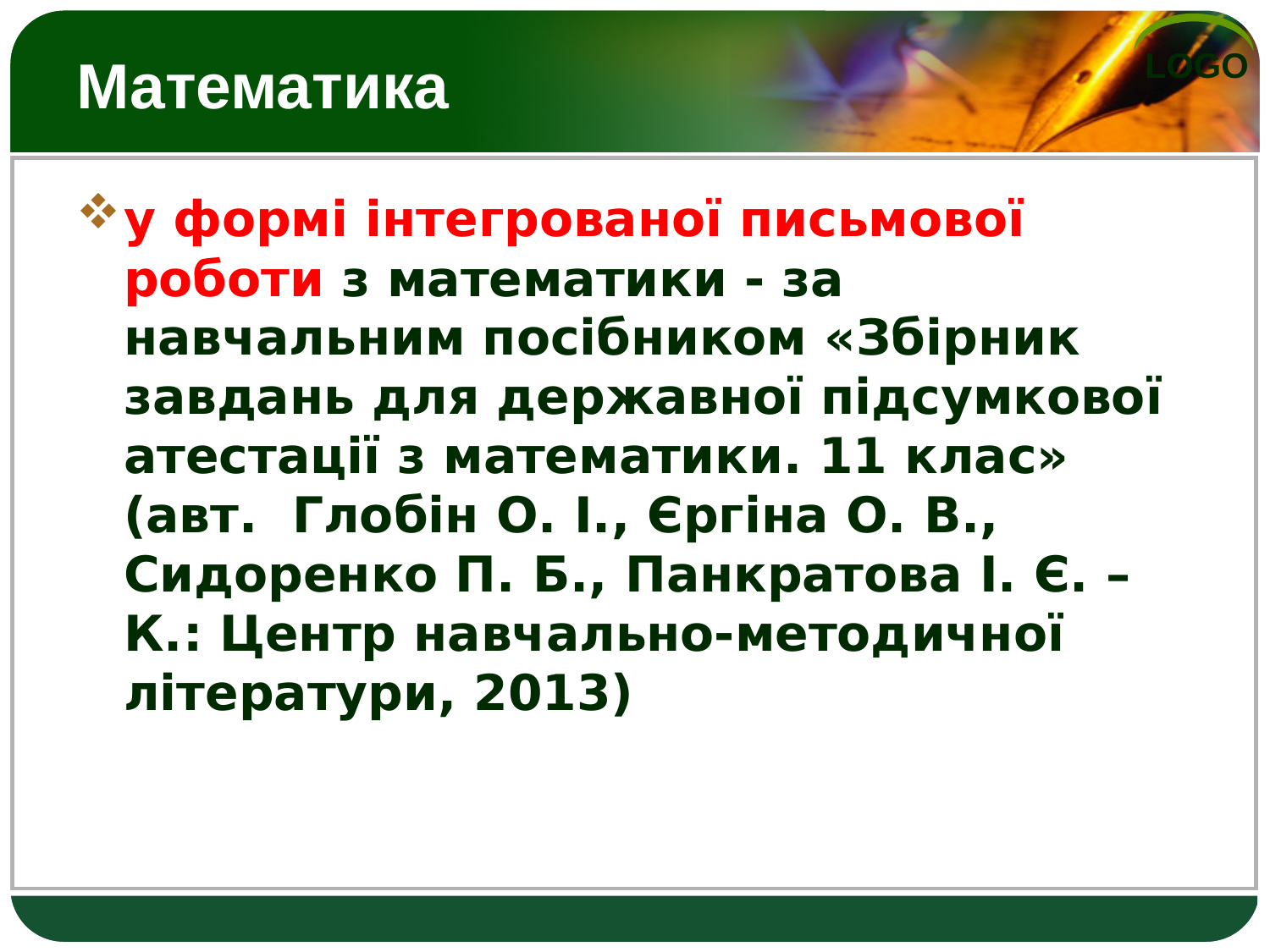

# Математика
у формі інтегрованої письмової роботи з математики - за навчальним посібником «Збірник завдань для державної підсумкової атестації з математики. 11 клас» (авт.  Глобін О. І., Єргіна О. В., Сидоренко П. Б., Панкратова І. Є. – К.: Центр навчально-методичної літератури, 2013)